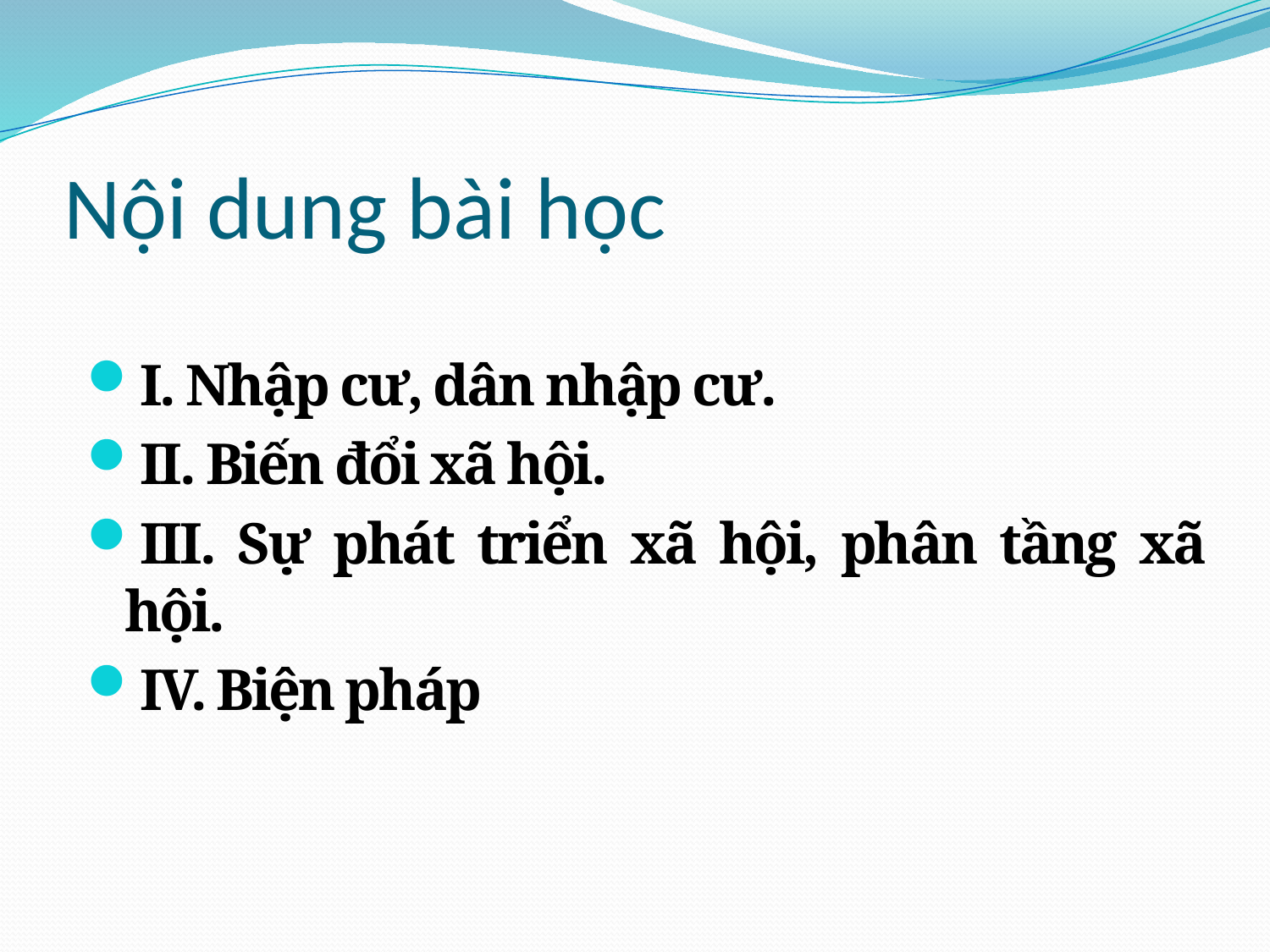

# Nội dung bài học
I. Nhập cư, dân nhập cư.
II. Biến đổi xã hội.
III. Sự phát triển xã hội, phân tầng xã hội.
IV. Biện pháp